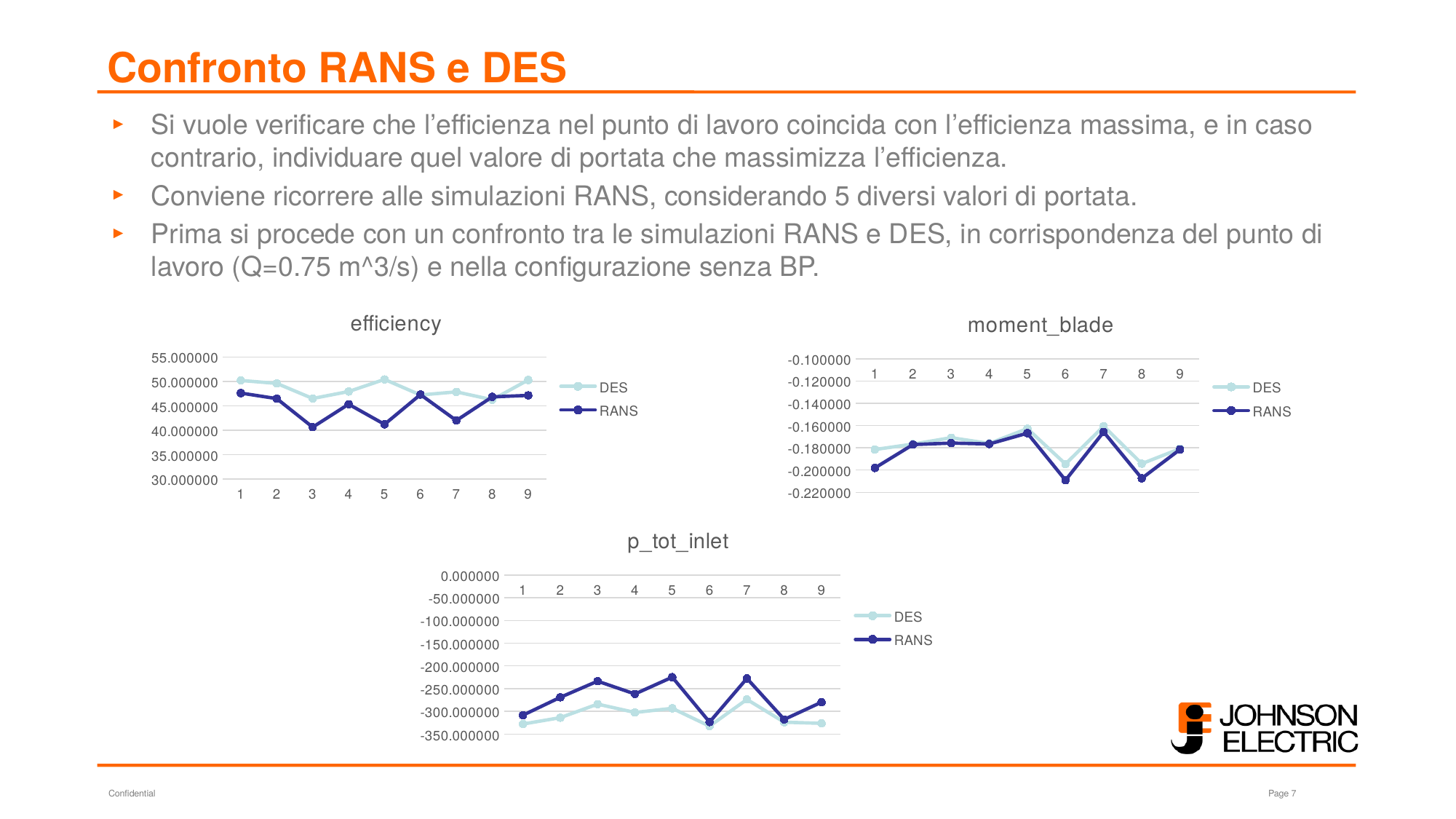

# Confronto RANS e DES
Si vuole verificare che l’efficienza nel punto di lavoro coincida con l’efficienza massima, e in caso contrario, individuare quel valore di portata che massimizza l’efficienza.
Conviene ricorrere alle simulazioni RANS, considerando 5 diversi valori di portata.
Prima si procede con un confronto tra le simulazioni RANS e DES, in corrispondenza del punto di lavoro (Q=0.75 m^3/s) e nella configurazione senza BP.

### Chart: efficiency

| Category |  |  |
|---|---|---|

### Chart: moment_blade

| Category |  |  |
|---|---|---|

### Chart: p_tot_inlet

| Category |  |  |
|---|---|---|